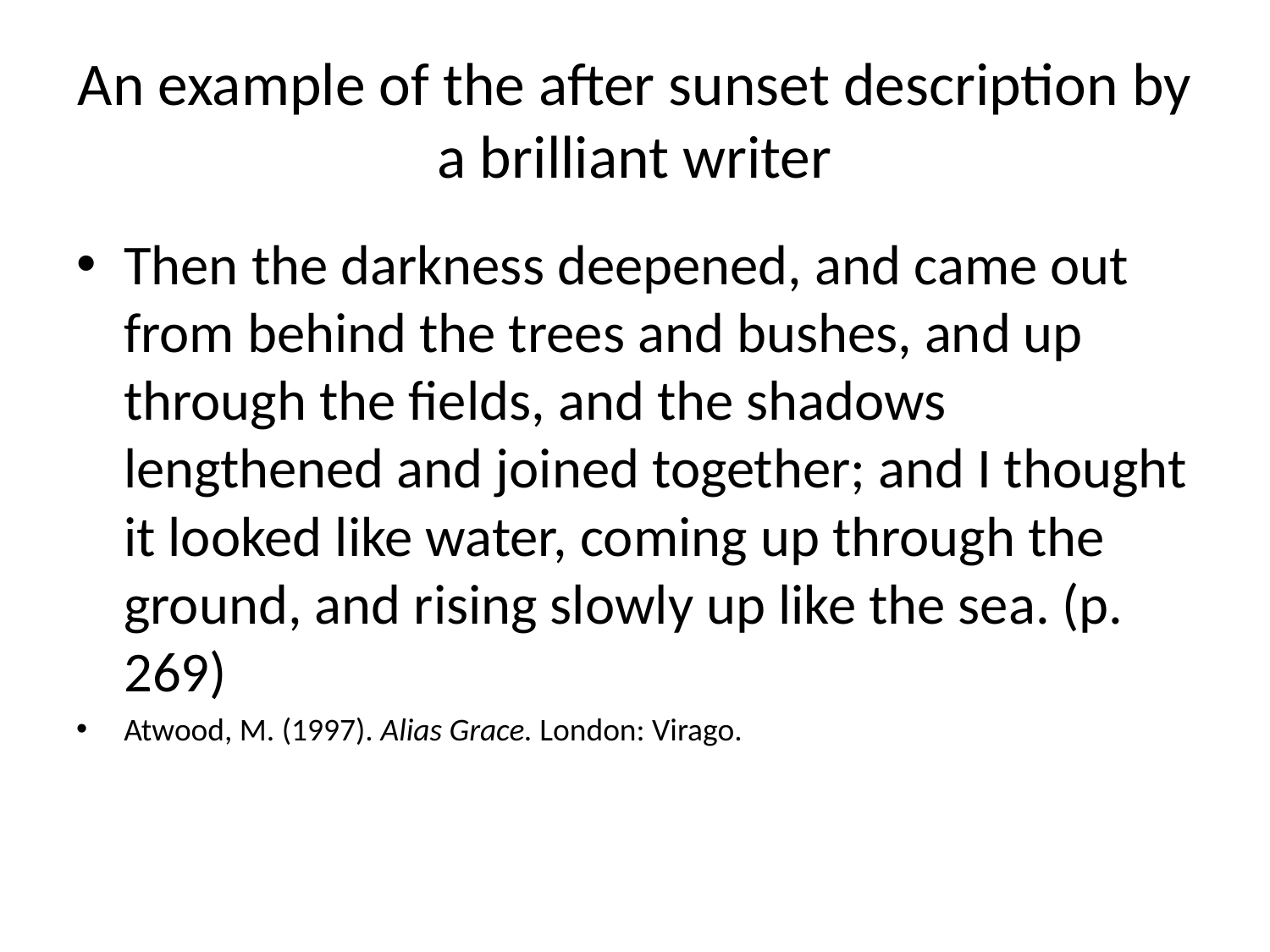

# An example of the after sunset description by a brilliant writer
Then the darkness deepened, and came out from behind the trees and bushes, and up through the fields, and the shadows lengthened and joined together; and I thought it looked like water, coming up through the ground, and rising slowly up like the sea. (p. 269)
Atwood, M. (1997). Alias Grace. London: Virago.